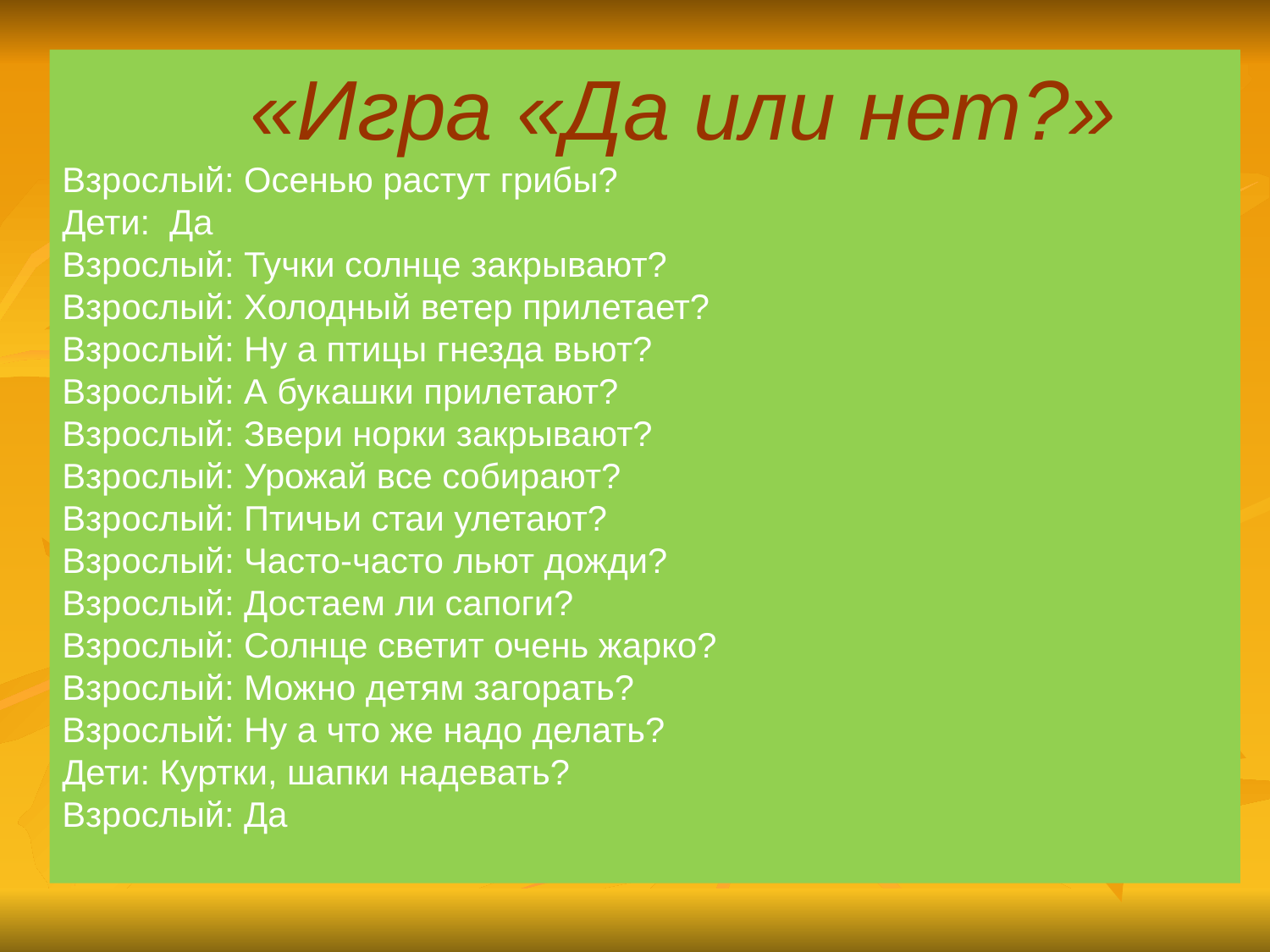

«Игра «Да или нет?»
Взрослый: Осенью растут грибы?
Дети:  Да
Взрослый: Тучки солнце закрывают?
Взрослый: Холодный ветер прилетает?
Взрослый: Ну а птицы гнезда вьют?
Взрослый: А букашки прилетают?
Взрослый: Звери норки закрывают?
Взрослый: Урожай все собирают?
Взрослый: Птичьи стаи улетают?
Взрослый: Часто-часто льют дожди?
Взрослый: Достаем ли сапоги?
Взрослый: Солнце светит очень жарко?
Взрослый: Можно детям загорать?
Взрослый: Ну а что же надо делать?
Дети: Куртки, шапки надевать?
Взрослый: Да

www.logoped.ru